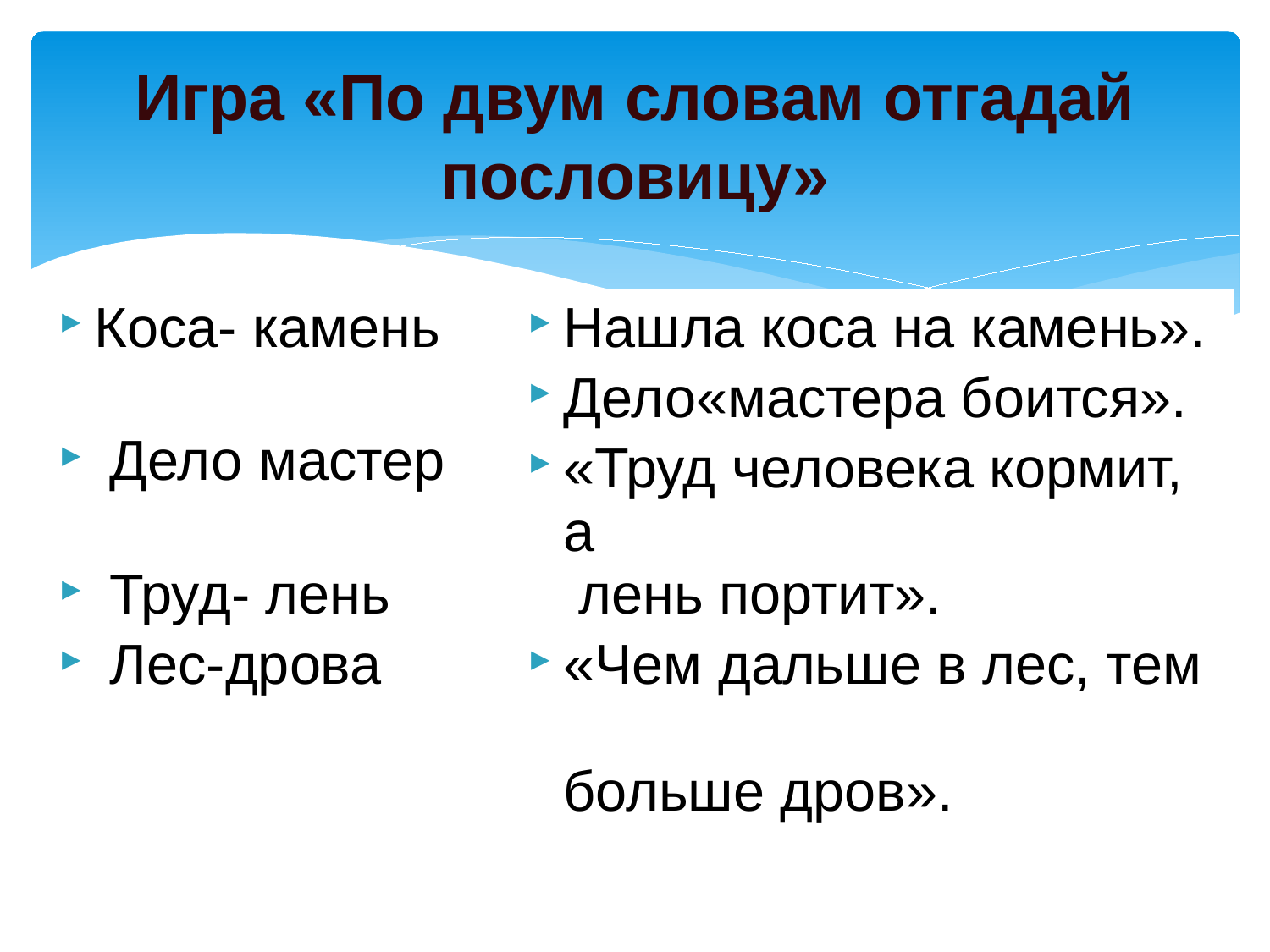

# Игра «По двум словам отгадай пословицу»
| Коса- камень Дело мастер Труд- лень Лес-дрова | Нашла коса на камень». Дело«мастера боится». «Труд человека кормит, а лень портит». «Чем дальше в лес, тем больше дров». |
| --- | --- |